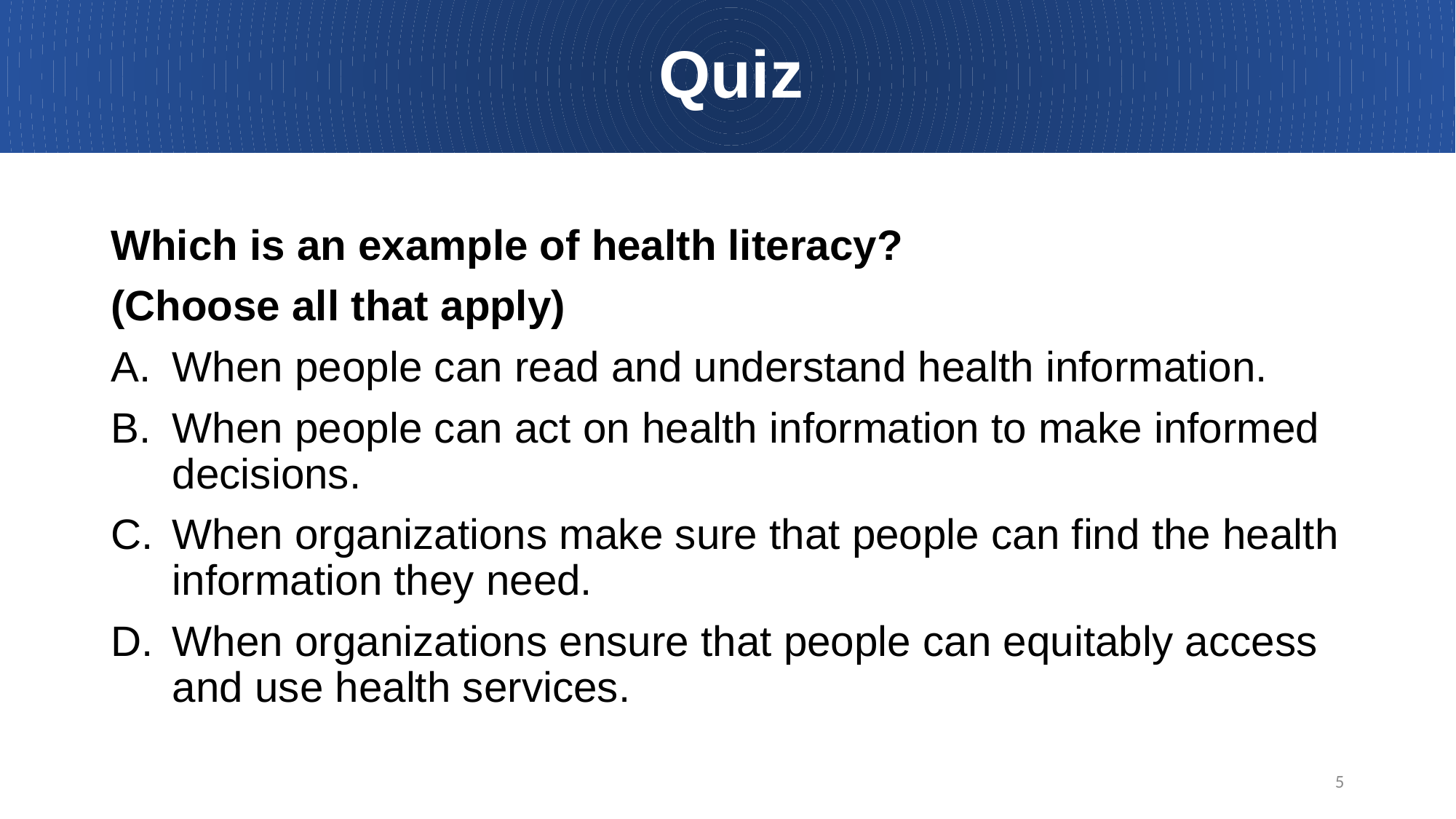

# Quiz
Which is an example of health literacy?
(Choose all that apply)
When people can read and understand health information.
When people can act on health information to make informed decisions.
When organizations make sure that people can find the health information they need.
When organizations ensure that people can equitably access and use health services.

5